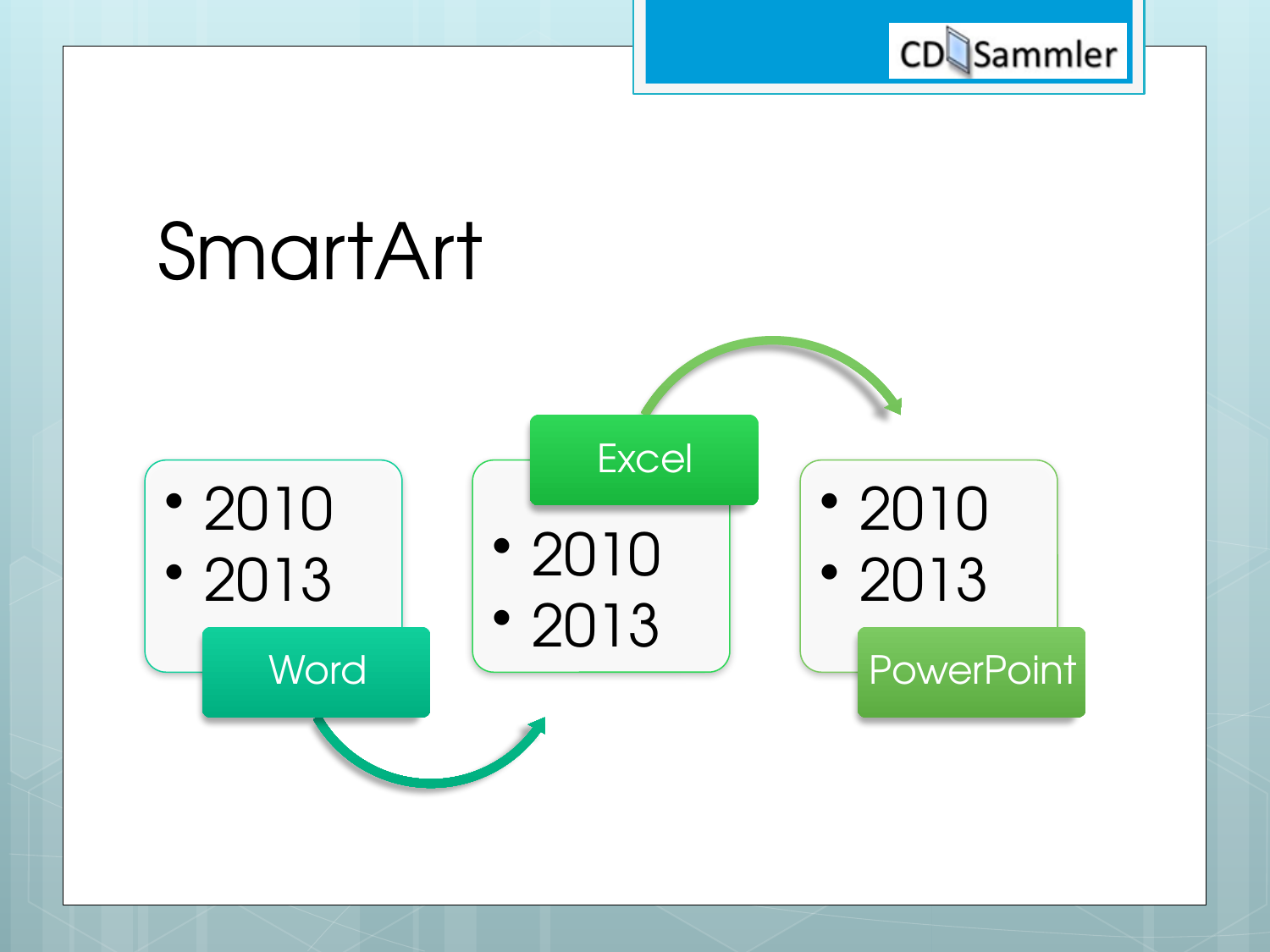

# SmartArt
2010
2013
Word
2010
2013
Excel
2010
2013
PowerPoint